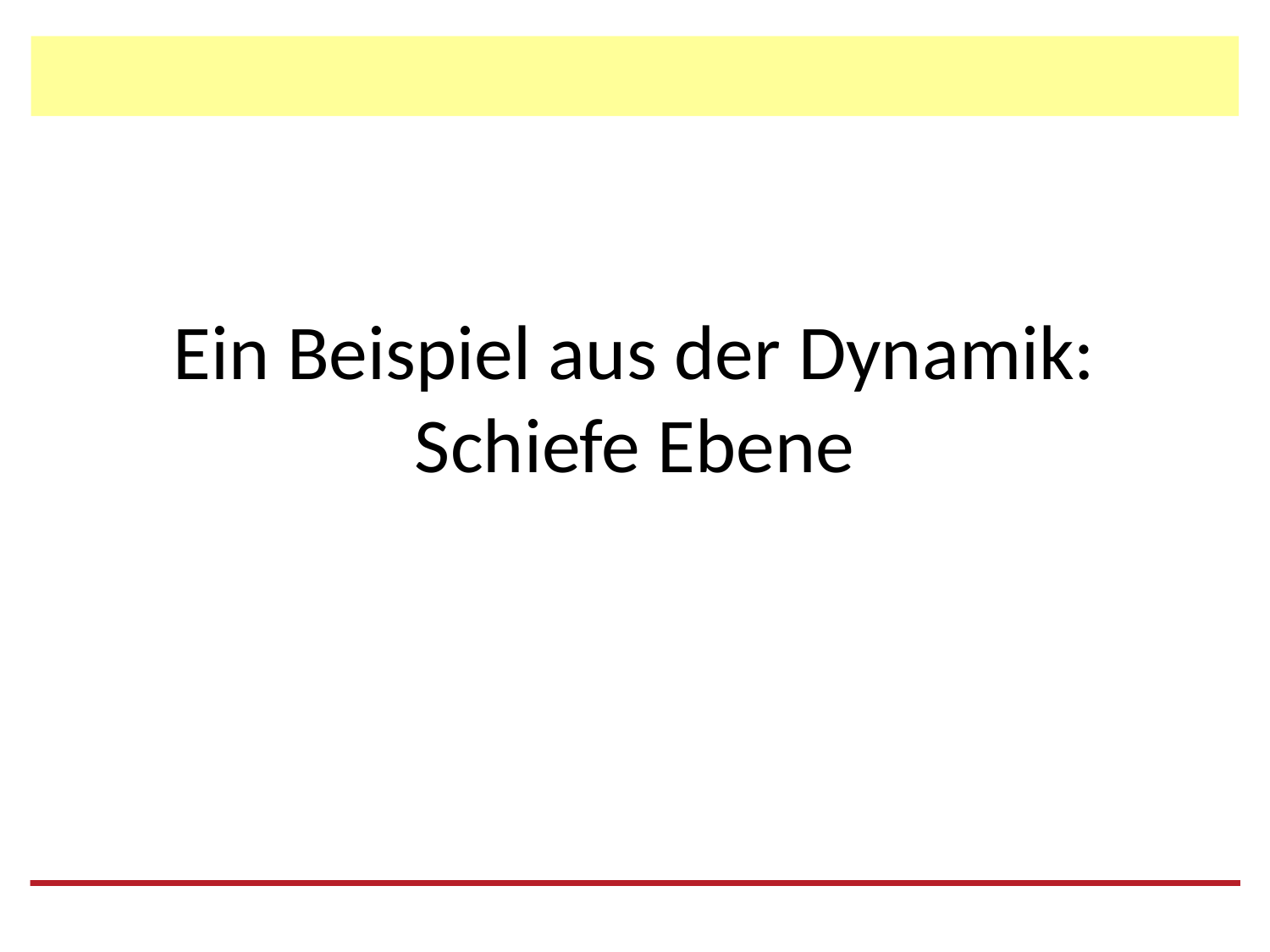

# Ein Beispiel aus der Dynamik: Schiefe Ebene